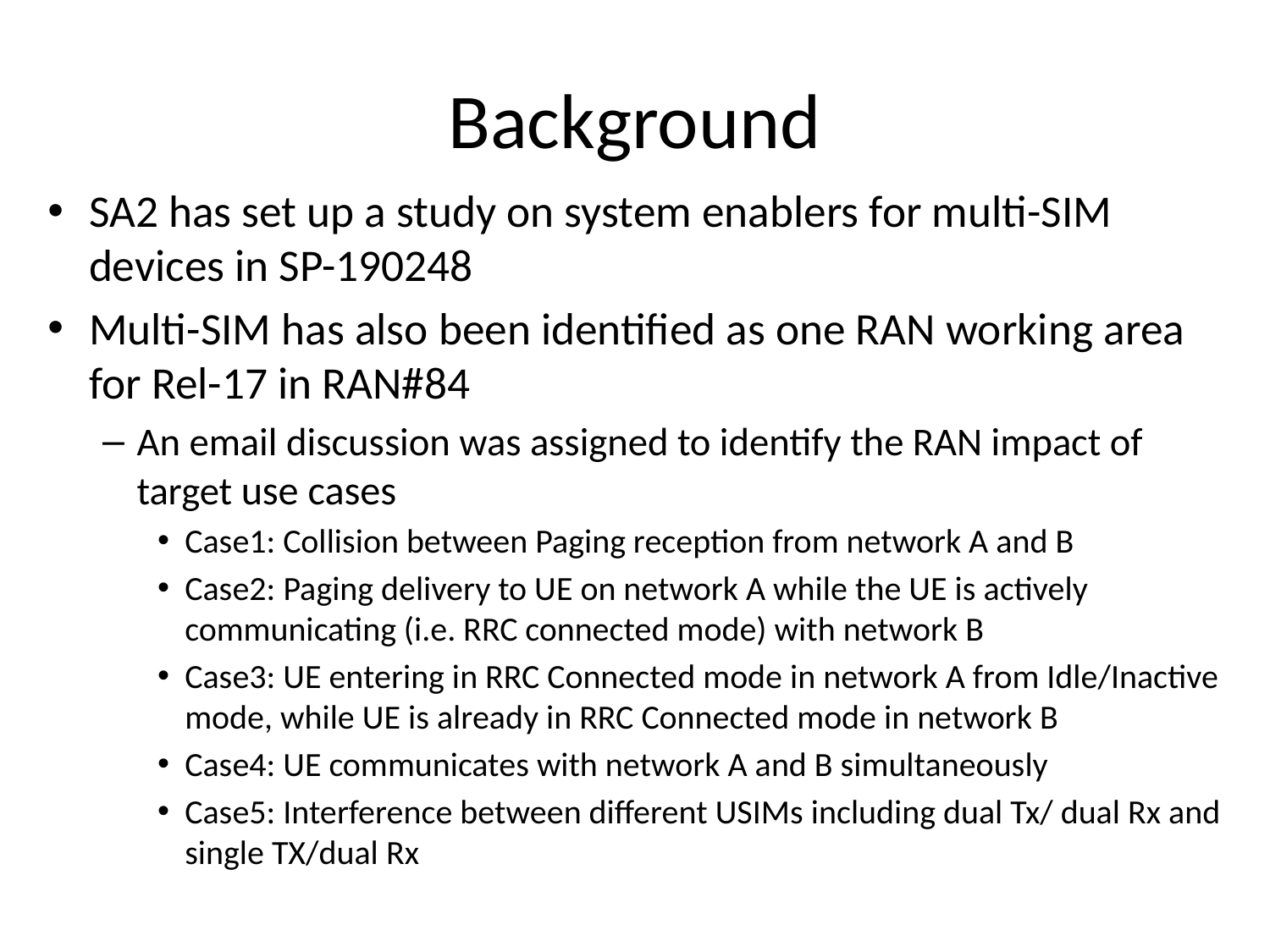

# Background
SA2 has set up a study on system enablers for multi-SIM devices in SP-190248
Multi-SIM has also been identified as one RAN working area for Rel-17 in RAN#84
An email discussion was assigned to identify the RAN impact of target use cases
Case1: Collision between Paging reception from network A and B
Case2: Paging delivery to UE on network A while the UE is actively communicating (i.e. RRC connected mode) with network B
Case3: UE entering in RRC Connected mode in network A from Idle/Inactive mode, while UE is already in RRC Connected mode in network B
Case4: UE communicates with network A and B simultaneously
Case5: Interference between different USIMs including dual Tx/ dual Rx and single TX/dual Rx